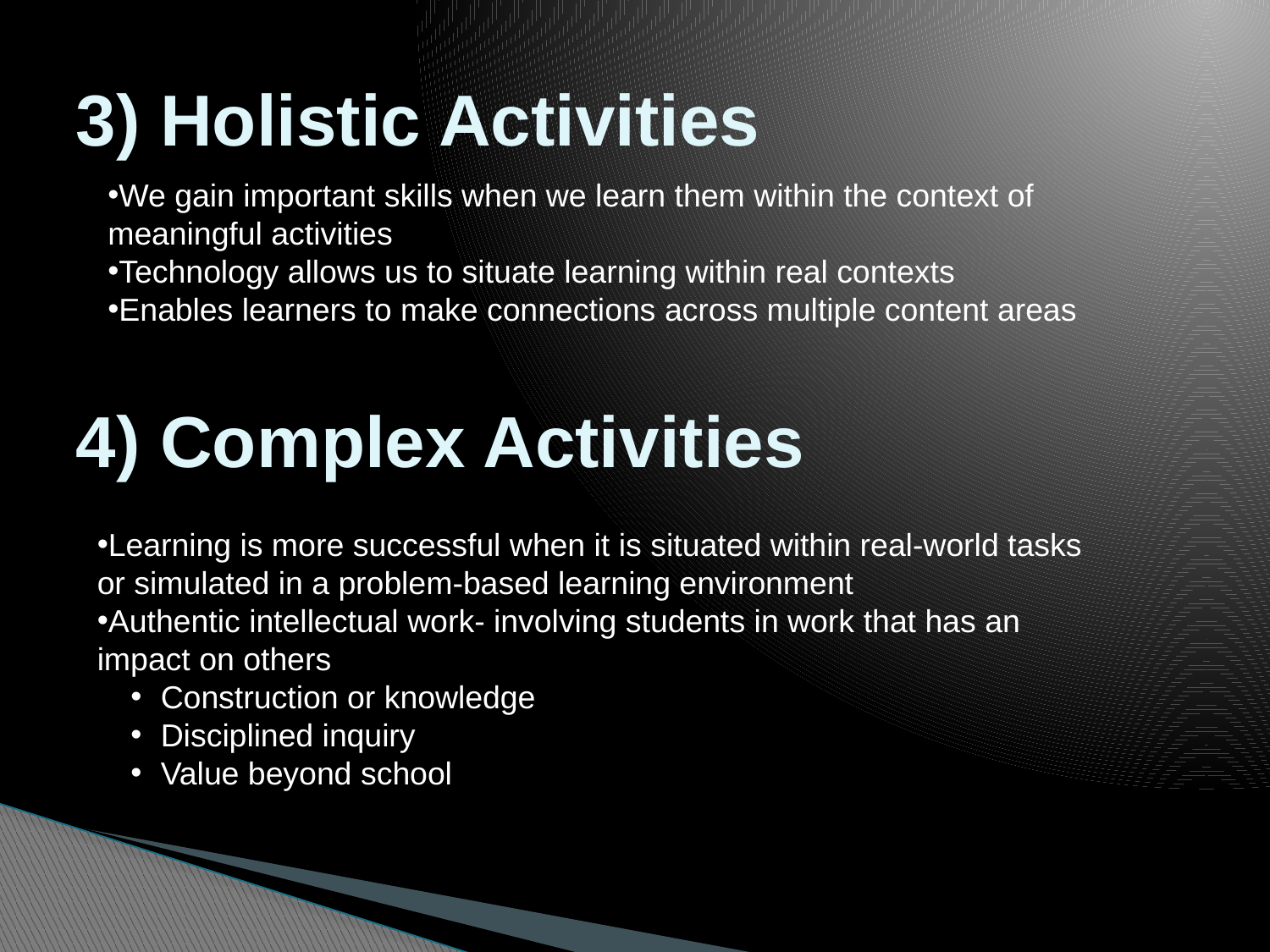

# 3) Holistic Activities
We gain important skills when we learn them within the context of meaningful activities
Technology allows us to situate learning within real contexts
Enables learners to make connections across multiple content areas

4) Complex Activities
Learning is more successful when it is situated within real-world tasks or simulated in a problem-based learning environment
Authentic intellectual work- involving students in work that has an impact on others
Construction or knowledge
Disciplined inquiry
Value beyond school